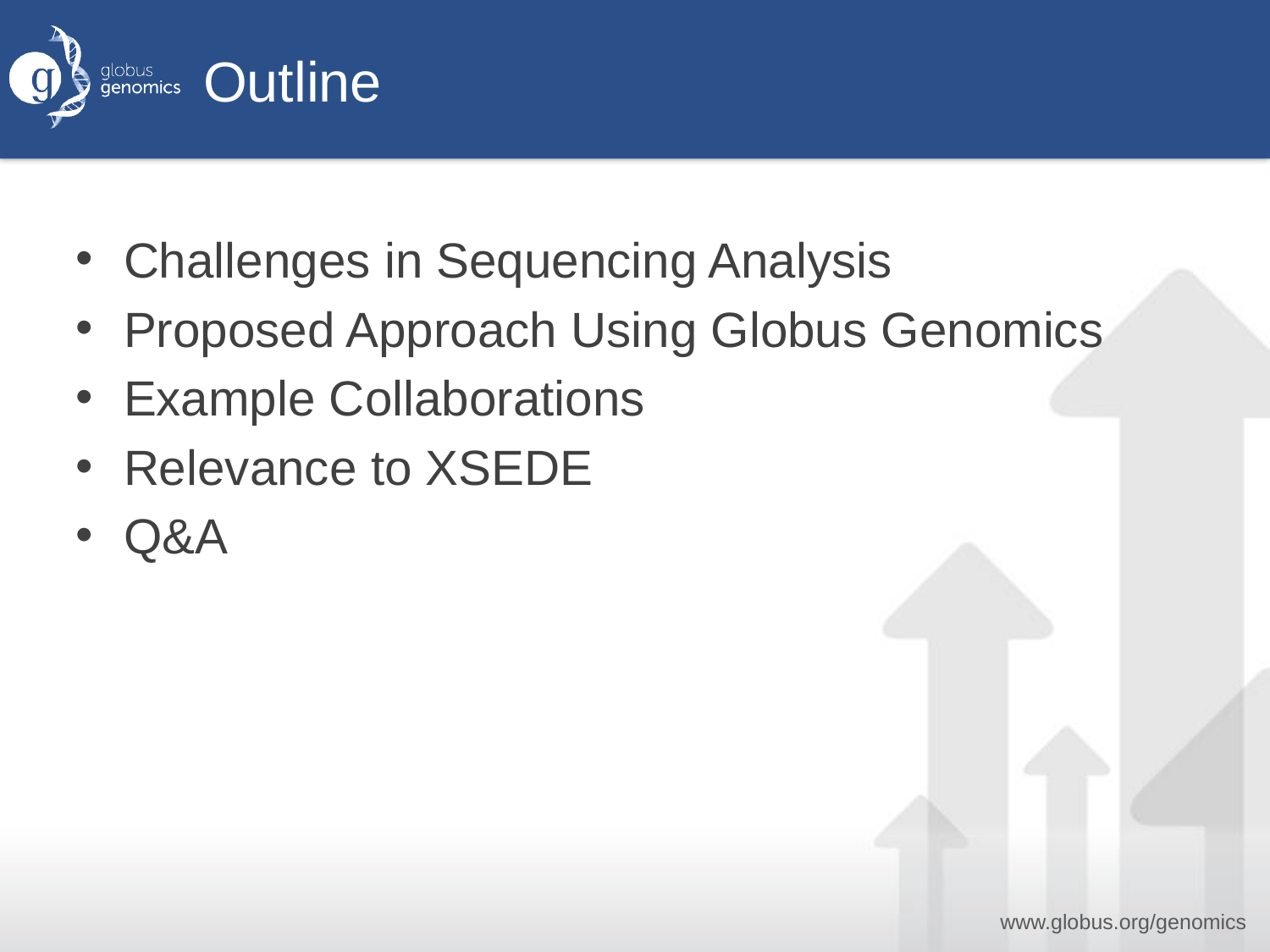

# Outline
Challenges in Sequencing Analysis
Proposed Approach Using Globus Genomics
Example Collaborations
Relevance to XSEDE
Q&A